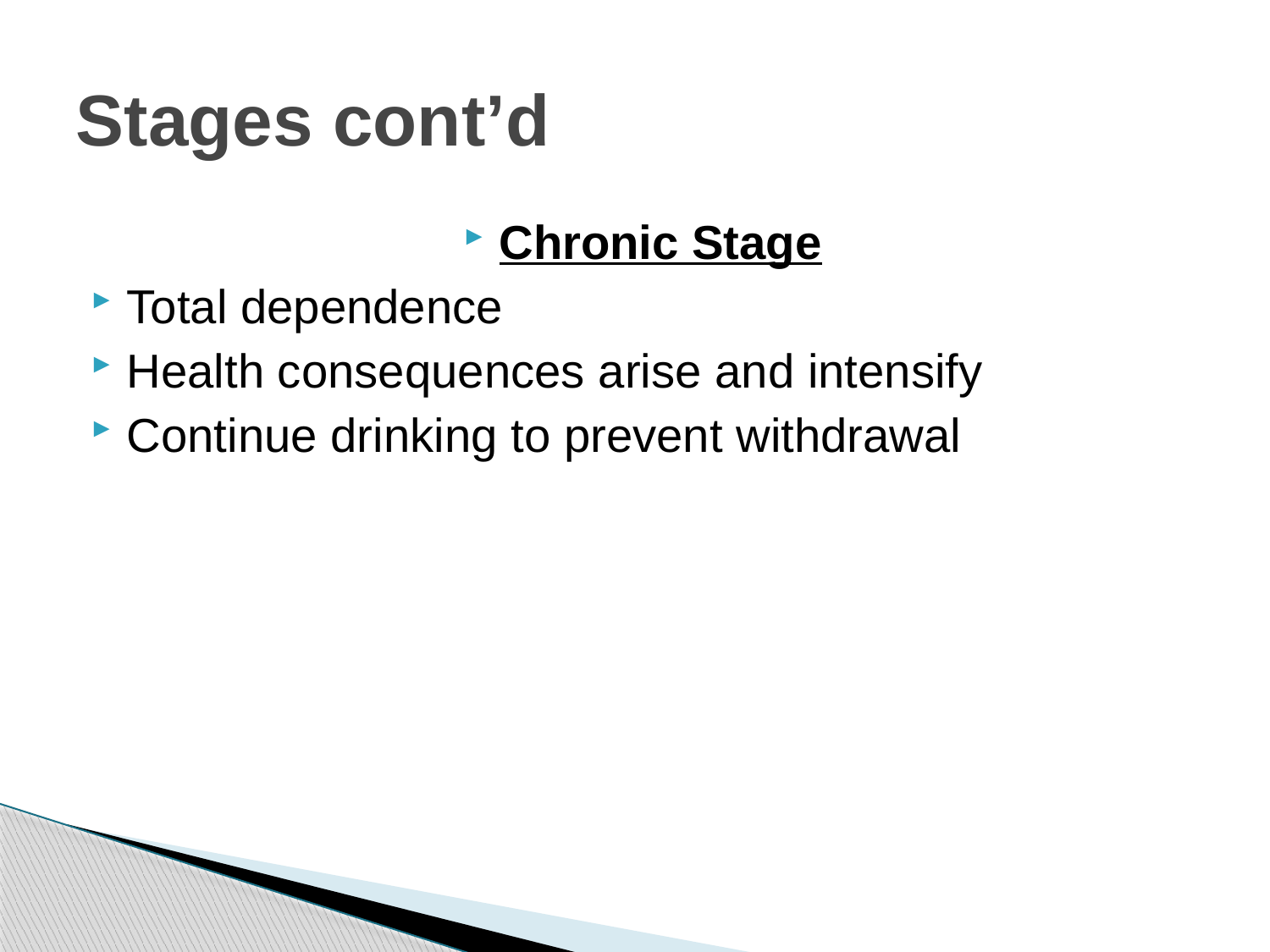

# Stages cont’d
Chronic Stage
Total dependence
Health consequences arise and intensify
Continue drinking to prevent withdrawal